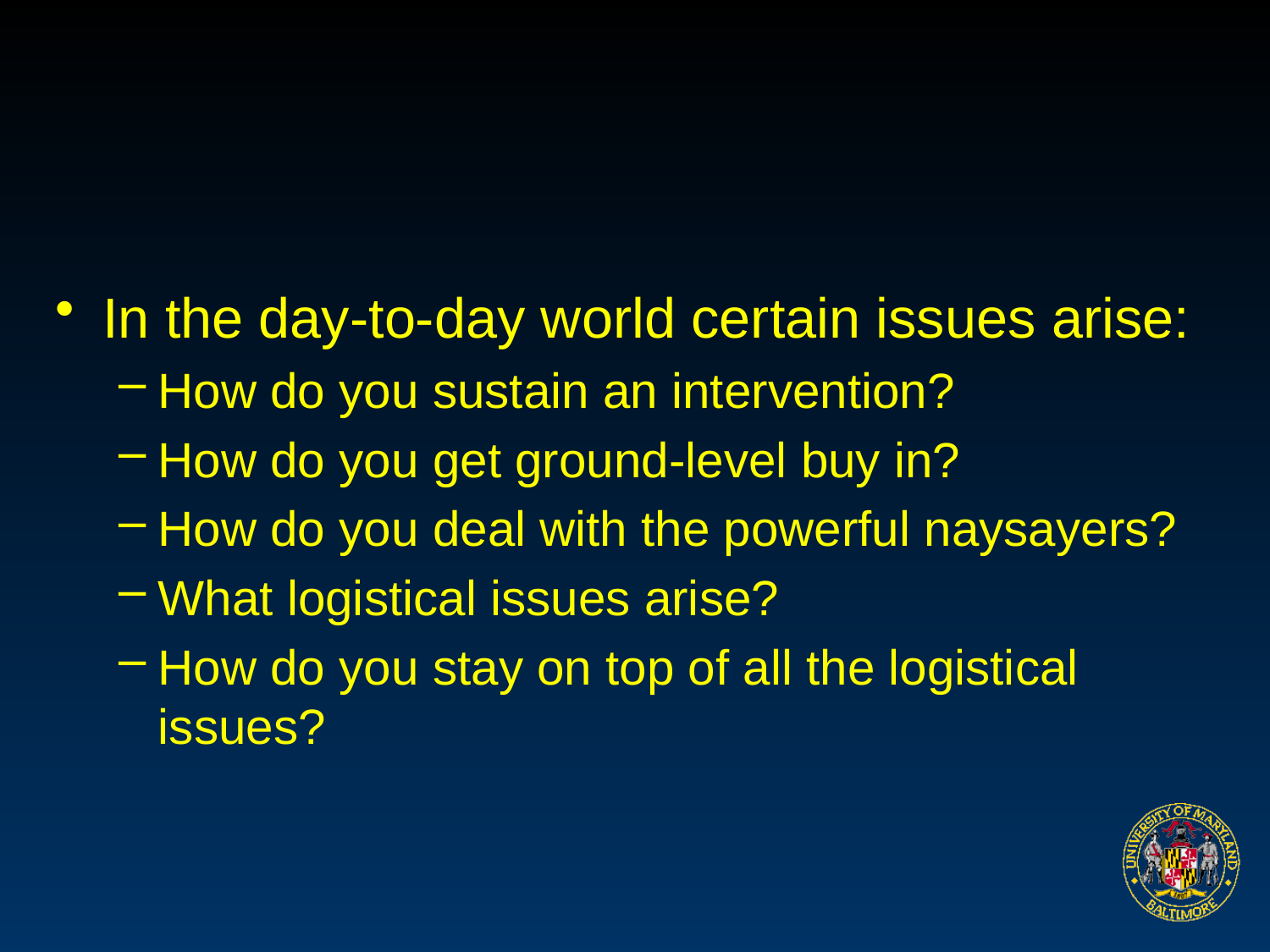

#
In the day-to-day world certain issues arise:
How do you sustain an intervention?
How do you get ground-level buy in?
How do you deal with the powerful naysayers?
What logistical issues arise?
How do you stay on top of all the logistical issues?